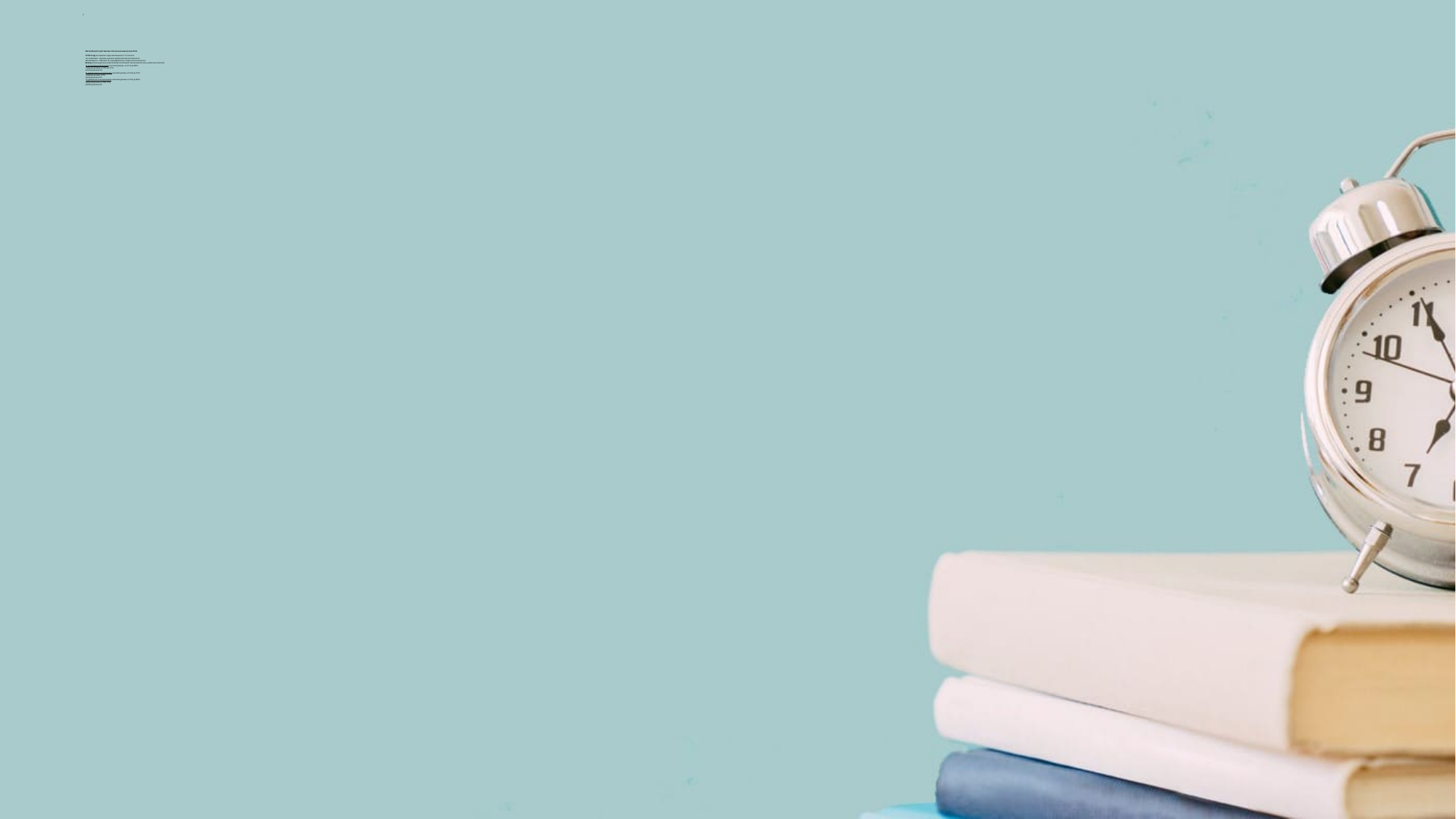

# Как проверяется достижение описанных выше результатов: В 2024 году мы провели среди школьников 5-11 классов исследование: «Уровень духовно-нравственной воспитанности обучающихся». Работали  во взаимодействии с педагогом-психологом Вывод: уровень духовно-нравственной воспитанности восьмиклассники  довольно высокий: по когнитивным критериям: высокий уровень- от 65 % до 80%; средний уровень-от 30% до 15%; низкий уровень-5%; по эмоциональным критериям: высокий уровень от 40% до 95%; средний уровень- 50%; низкий уровень-5%. по деятельностном критериям: высокий уровень от 45% до 80%; средний уровень-от 50% 15%; низкий уровень-5%.